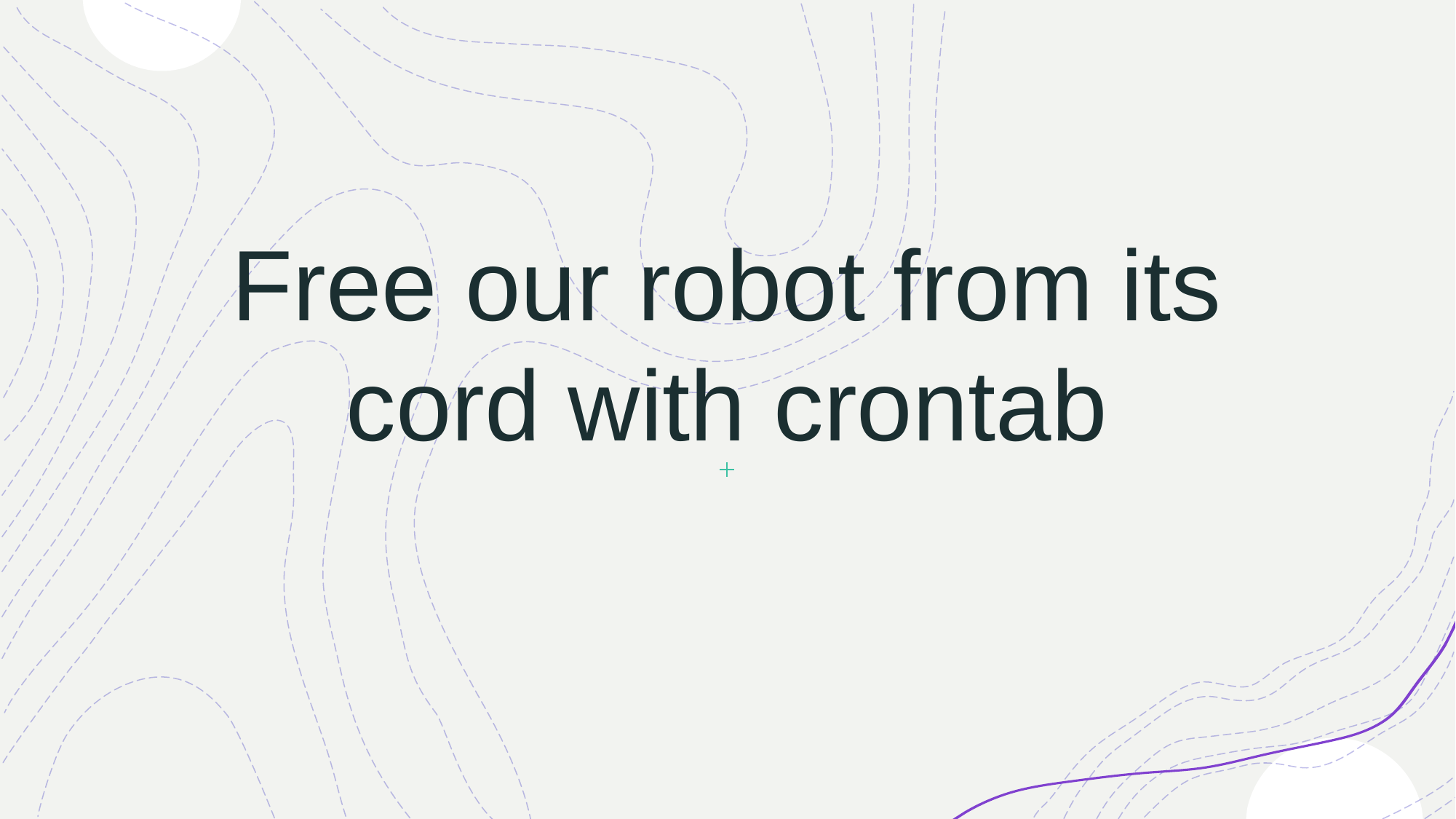

# Free our robot from its cord with crontab